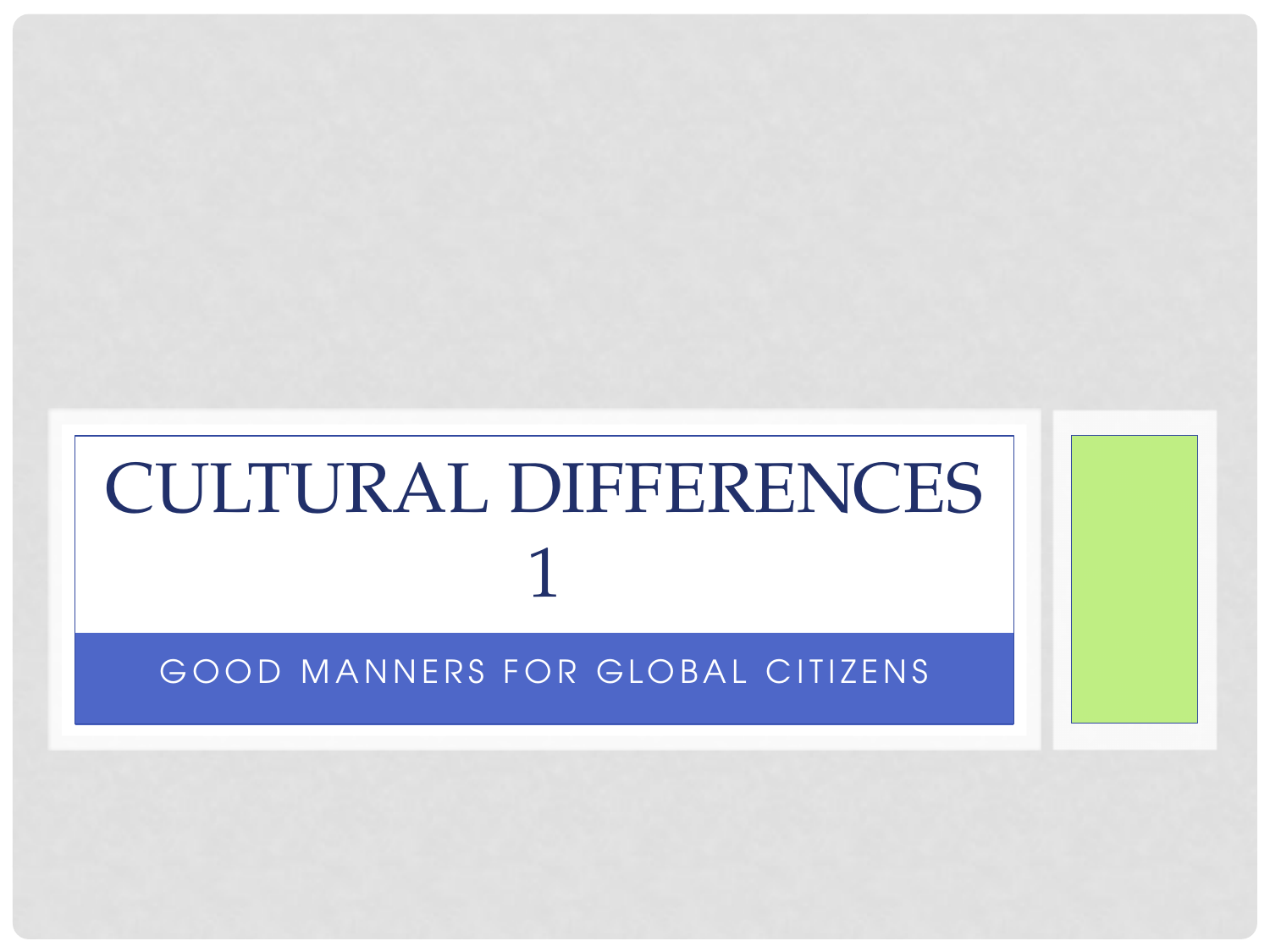

# Cultural Differences 1
Good manners for global citizens